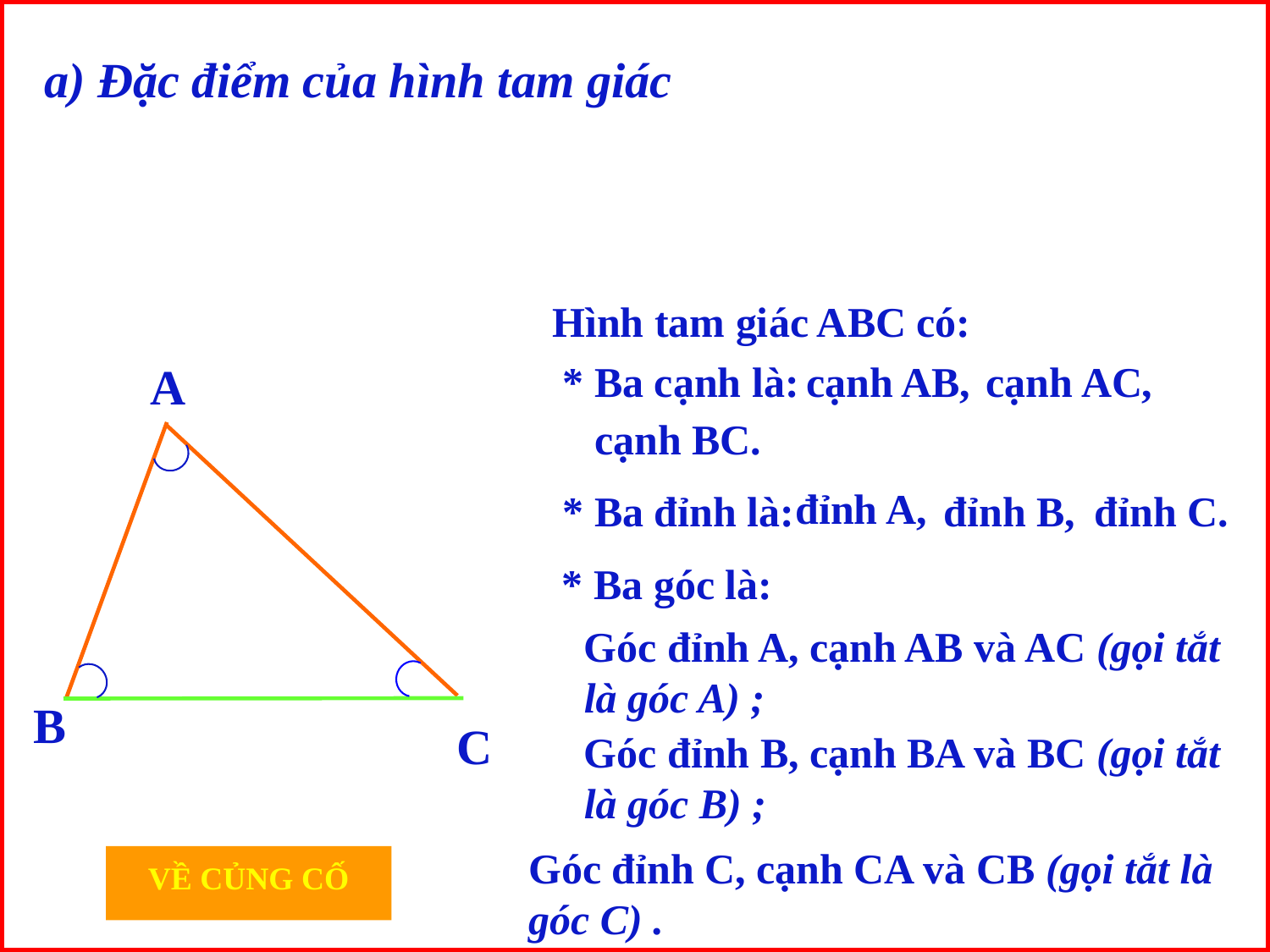

a) Đặc điểm của hình tam giác
Hình tam giác ABC có:
A

B
C
* Ba cạnh là:
cạnh AB,
cạnh AC,
cạnh BC.

đỉnh A,
* Ba đỉnh là:
đỉnh B,
đỉnh C.
* Ba góc là:
Góc đỉnh A, cạnh AB và AC (gọi tắt là góc A) ;

Góc đỉnh B, cạnh BA và BC (gọi tắt là góc B) ;
Góc đỉnh C, cạnh CA và CB (gọi tắt là góc C) .
VỀ CỦNG CỐ